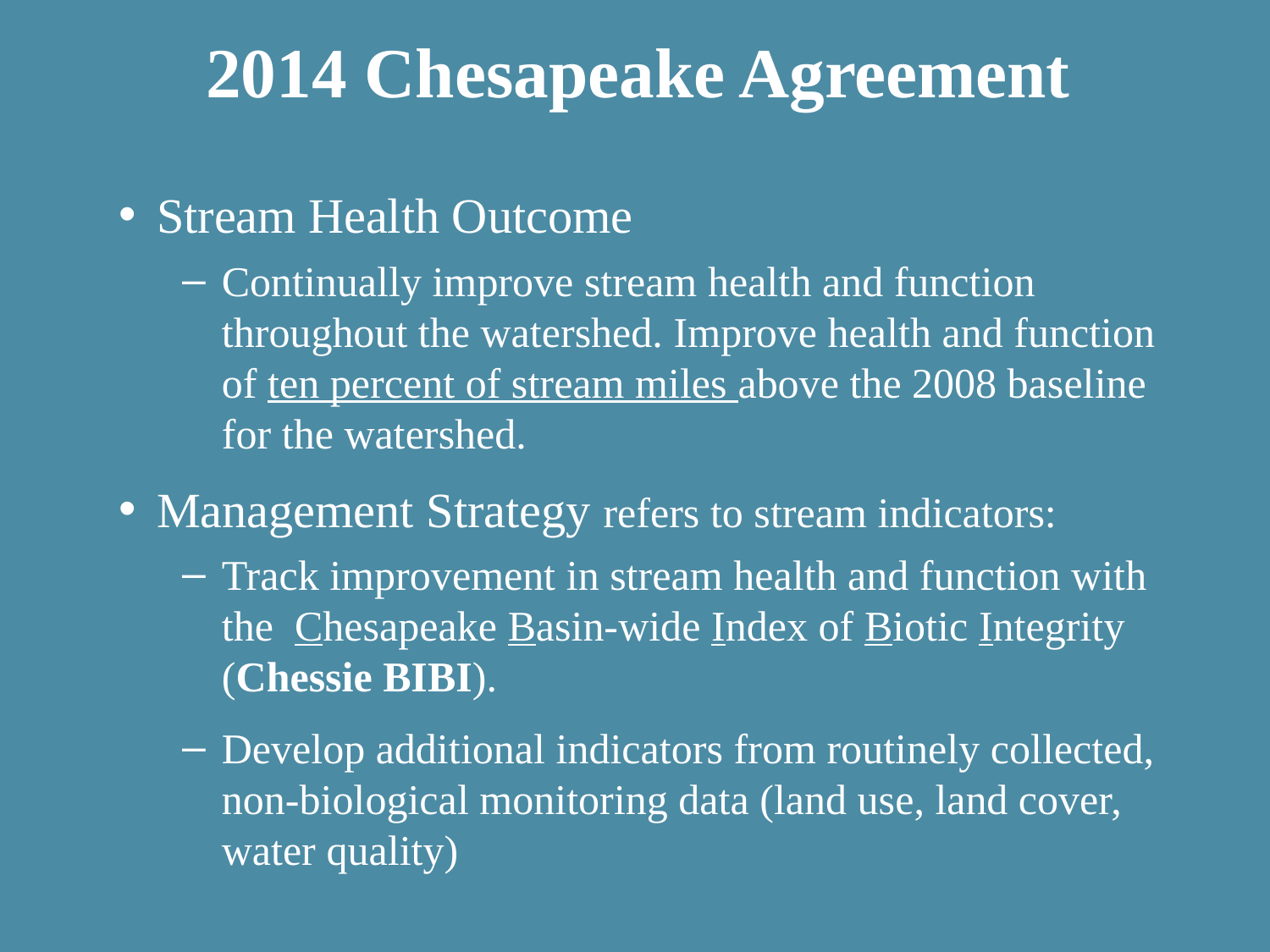

2014 Chesapeake Agreement

Stream Health Outcome
Continually improve stream health and function throughout the watershed. Improve health and function of ten percent of stream miles above the 2008 baseline for the watershed.
Management Strategy refers to stream indicators:
Track improvement in stream health and function with the  Chesapeake Basin-wide Index of Biotic Integrity (Chessie BIBI).
Develop additional indicators from routinely collected, non-biological monitoring data (land use, land cover, water quality)